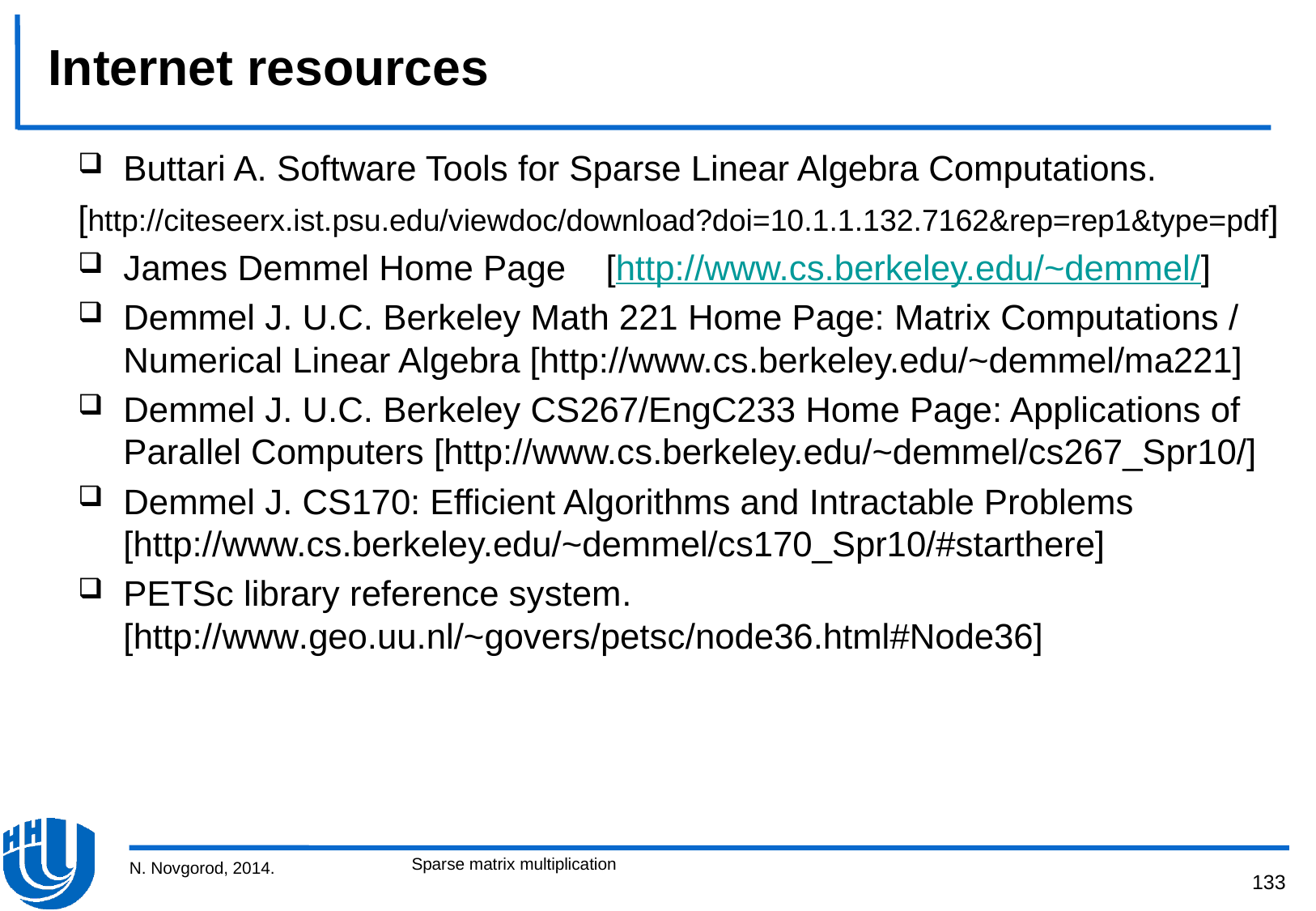

# Internet resources
Buttari A. Software Tools for Sparse Linear Algebra Computations.
[http://citeseerx.ist.psu.edu/viewdoc/download?doi=10.1.1.132.7162&rep=rep1&type=pdf]
James Demmel Home Page    [http://www.cs.berkeley.edu/~demmel/]
Demmel J. U.C. Berkeley Math 221 Home Page: Matrix Computations / Numerical Linear Algebra [http://www.cs.berkeley.edu/~demmel/ma221]
Demmel J. U.C. Berkeley CS267/EngC233 Home Page: Applications of Parallel Computers [http://www.cs.berkeley.edu/~demmel/cs267_Spr10/]
Demmel J. CS170: Efficient Algorithms and Intractable Problems [http://www.cs.berkeley.edu/~demmel/cs170_Spr10/#starthere]
PETSc library reference system. [http://www.geo.uu.nl/~govers/petsc/node36.html#Node36]
Sparse matrix multiplication
N. Novgorod, 2014.
133